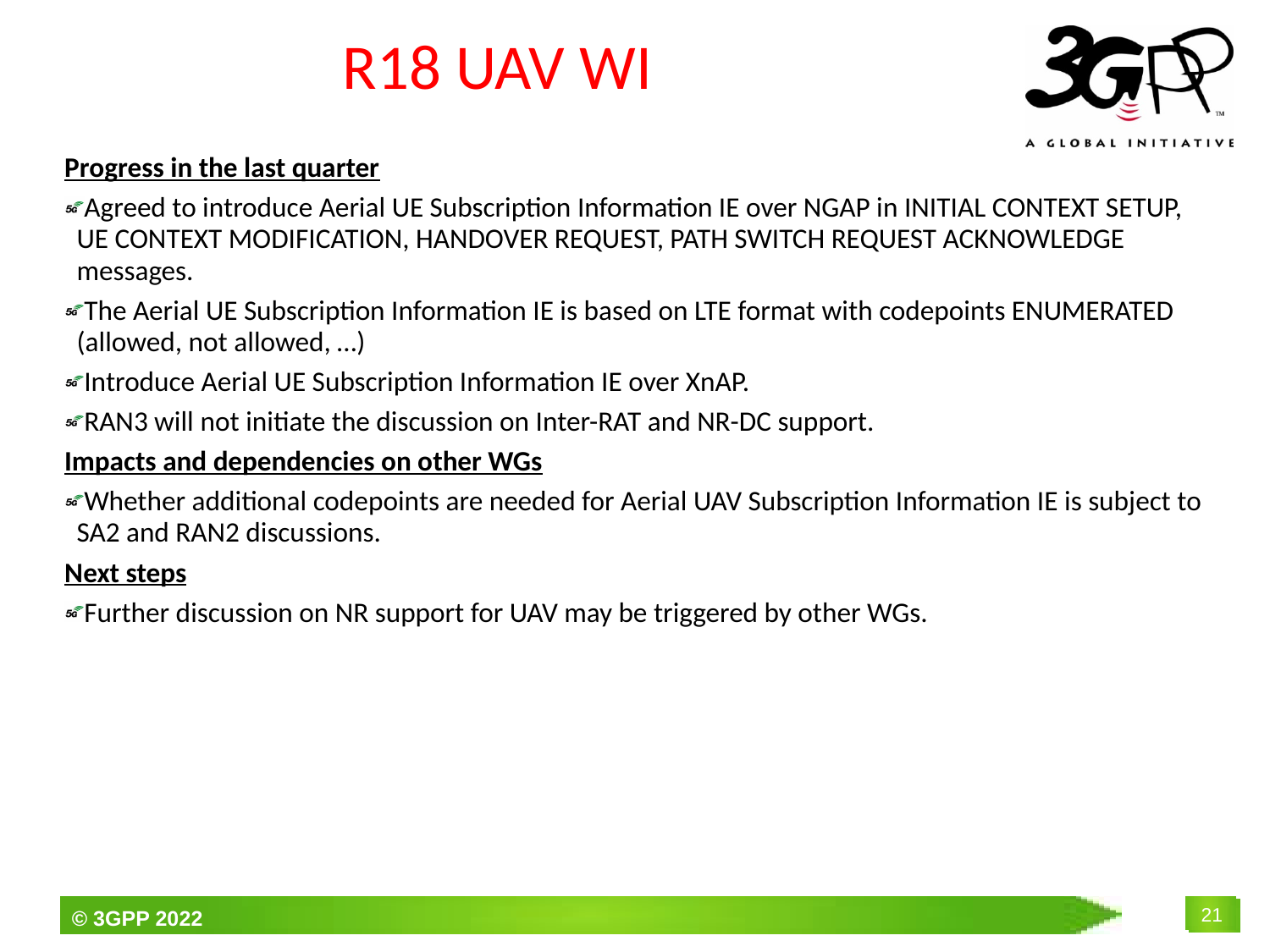

# R18 UAV WI
Progress in the last quarter
Agreed to introduce Aerial UE Subscription Information IE over NGAP in INITIAL CONTEXT SETUP, UE CONTEXT MODIFICATION, HANDOVER REQUEST, PATH SWITCH REQUEST ACKNOWLEDGE messages.
The Aerial UE Subscription Information IE is based on LTE format with codepoints ENUMERATED (allowed, not allowed, …)
Introduce Aerial UE Subscription Information IE over XnAP.
RAN3 will not initiate the discussion on Inter-RAT and NR-DC support.
Impacts and dependencies on other WGs
Whether additional codepoints are needed for Aerial UAV Subscription Information IE is subject to SA2 and RAN2 discussions.
Next steps
Further discussion on NR support for UAV may be triggered by other WGs.

21